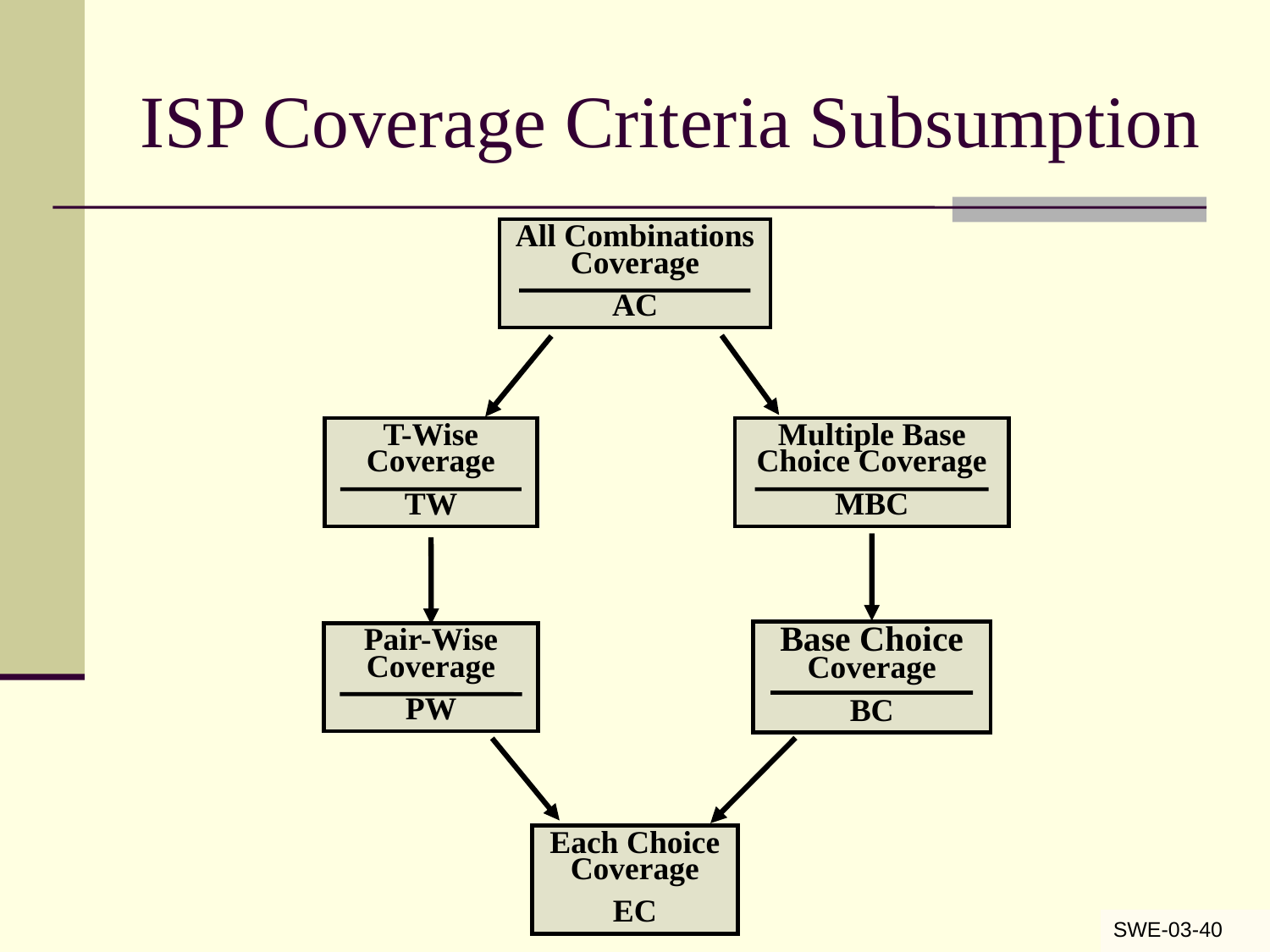

# ISP Coverage Criteria Subsumption
All Combinations Coverage
AC

T-Wise Coverage
TW

Multiple Base Choice Coverage
MBC

Base Choice Coverage
BC

Pair-Wise Coverage
PW

Each Choice Coverage
EC